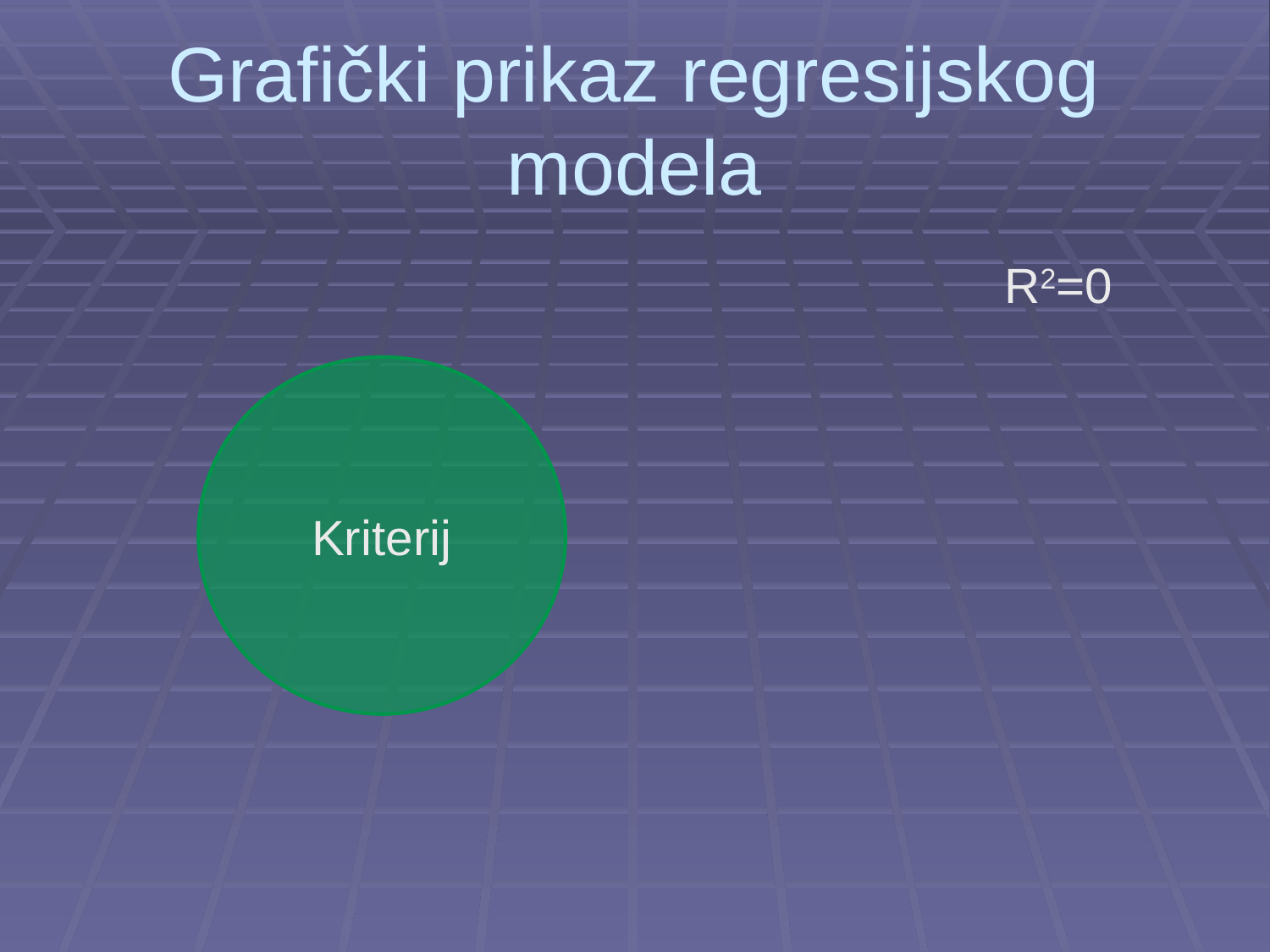

# Grafički prikaz regresijskog modela
R2=0
Kriterij